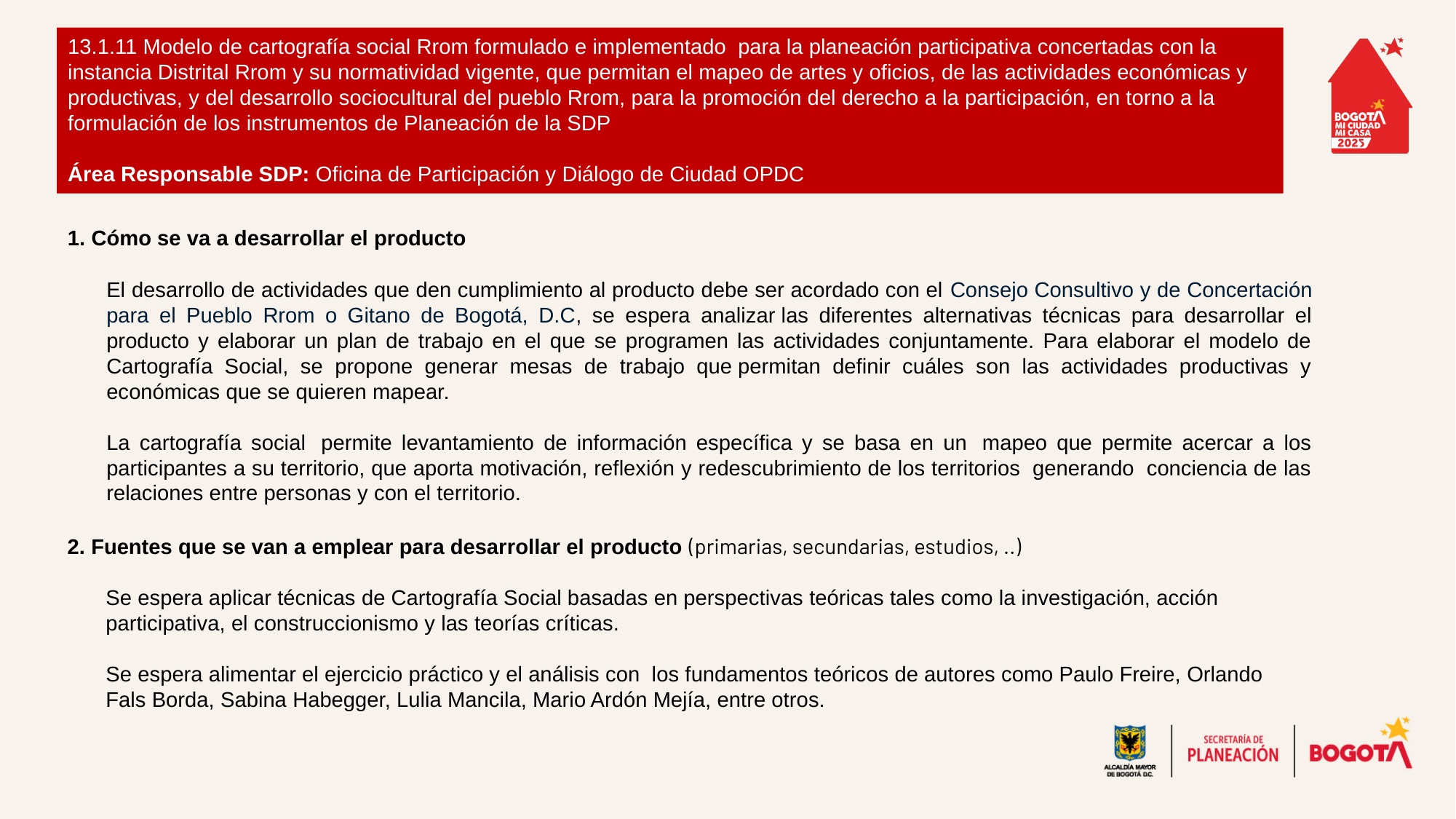

13.1.11 Modelo de cartografía social Rrom formulado e implementado  para la planeación participativa concertadas con la instancia Distrital Rrom y su normatividad vigente, que permitan el mapeo de artes y oficios, de las actividades económicas y productivas, y del desarrollo sociocultural del pueblo Rrom, para la promoción del derecho a la participación, en torno a la formulación de los instrumentos de Planeación de la SDP

Área Responsable SDP: Oficina de Participación y Diálogo de Ciudad OPDC
1. Cómo se va a desarrollar el producto
El desarrollo de actividades que den cumplimiento al producto debe ser acordado con el Consejo Consultivo y de Concertación para el Pueblo Rrom o Gitano de Bogotá, D.C, se espera analizar las diferentes alternativas técnicas para desarrollar el producto y elaborar un plan de trabajo en el que se programen las actividades conjuntamente. Para elaborar el modelo de Cartografía Social, se propone generar mesas de trabajo que permitan definir cuáles son las actividades productivas y económicas que se quieren mapear.

La cartografía social  permite levantamiento de información específica y se basa en un  mapeo que permite acercar a los participantes a su territorio, que aporta motivación, reflexión y redescubrimiento de los territorios  generando  conciencia de las relaciones entre personas y con el territorio.
2. Fuentes que se van a emplear para desarrollar el producto (primarias, secundarias, estudios, ..)
Se espera aplicar técnicas de Cartografía Social basadas en perspectivas teóricas tales como la investigación, acción participativa, el construccionismo y las teorías críticas.

Se espera alimentar el ejercicio práctico y el análisis con  los fundamentos teóricos de autores como Paulo Freire, Orlando Fals Borda, Sabina Habegger, Lulia Mancila, Mario Ardón Mejía, entre otros.